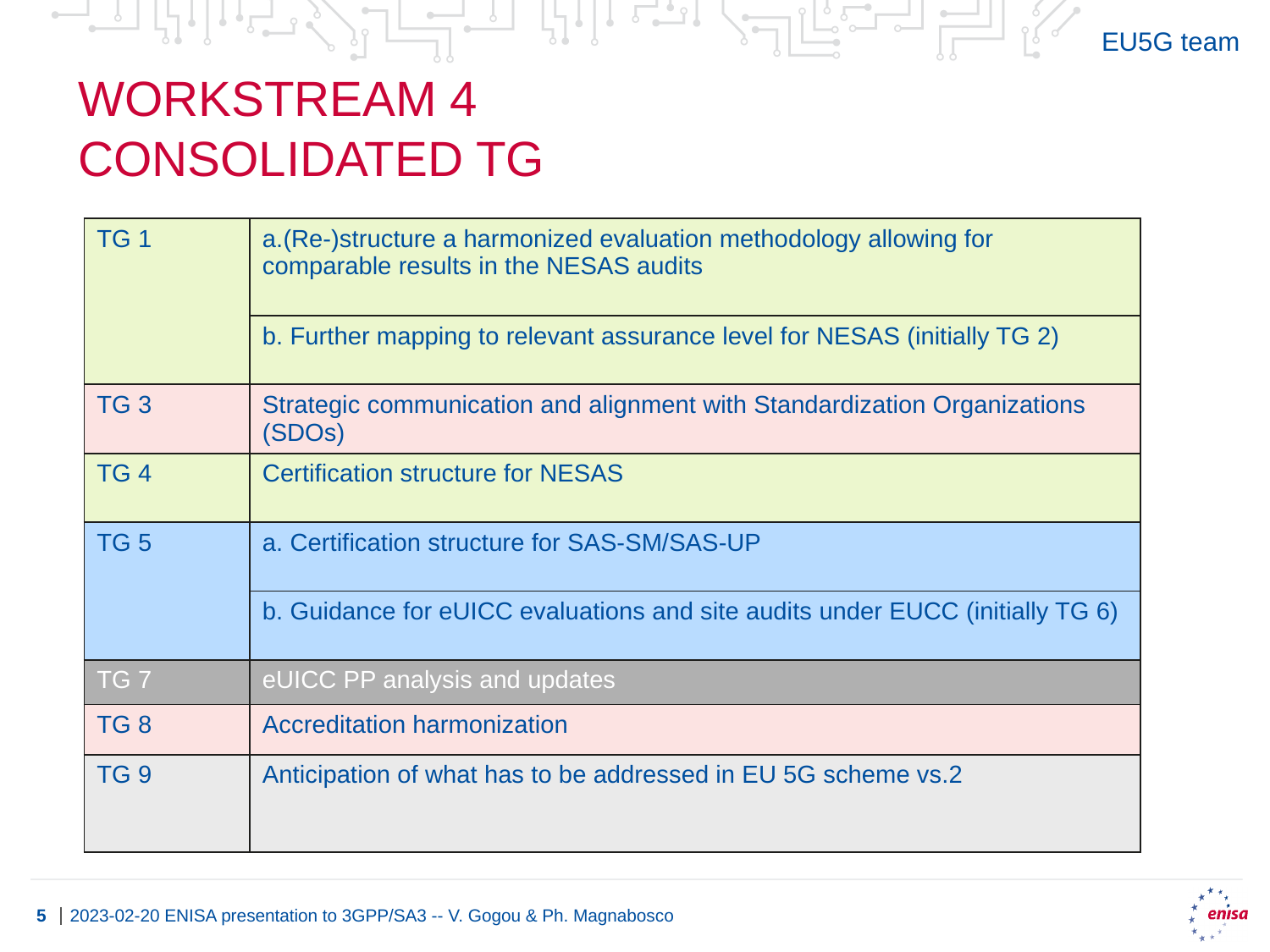

EU5G team
# Workstream 4 consolidated TG
| TG 1 | a.(Re-)structure a harmonized evaluation methodology allowing for comparable results in the NESAS audits |
| --- | --- |
| TG 2 | b. Further mapping to relevant assurance level for NESAS (initially TG 2) |
| TG 3 | Strategic communication and alignment with Standardization Organizations (SDOs) |
| TG 4 | Certification structure for NESAS |
| TG 5 | a. Certification structure for SAS-SM/SAS-UP |
|  | b. Guidance for eUICC evaluations and site audits under EUCC (initially TG 6) |
| TG 7 | eUICC PP analysis and updates |
| TG 8 | Accreditation harmonization |
| TG 9 | Anticipation of what has to be addressed in EU 5G scheme vs.2 |
2023-02-20 ENISA presentation to 3GPP/SA3 -- V. Gogou & Ph. Magnabosco